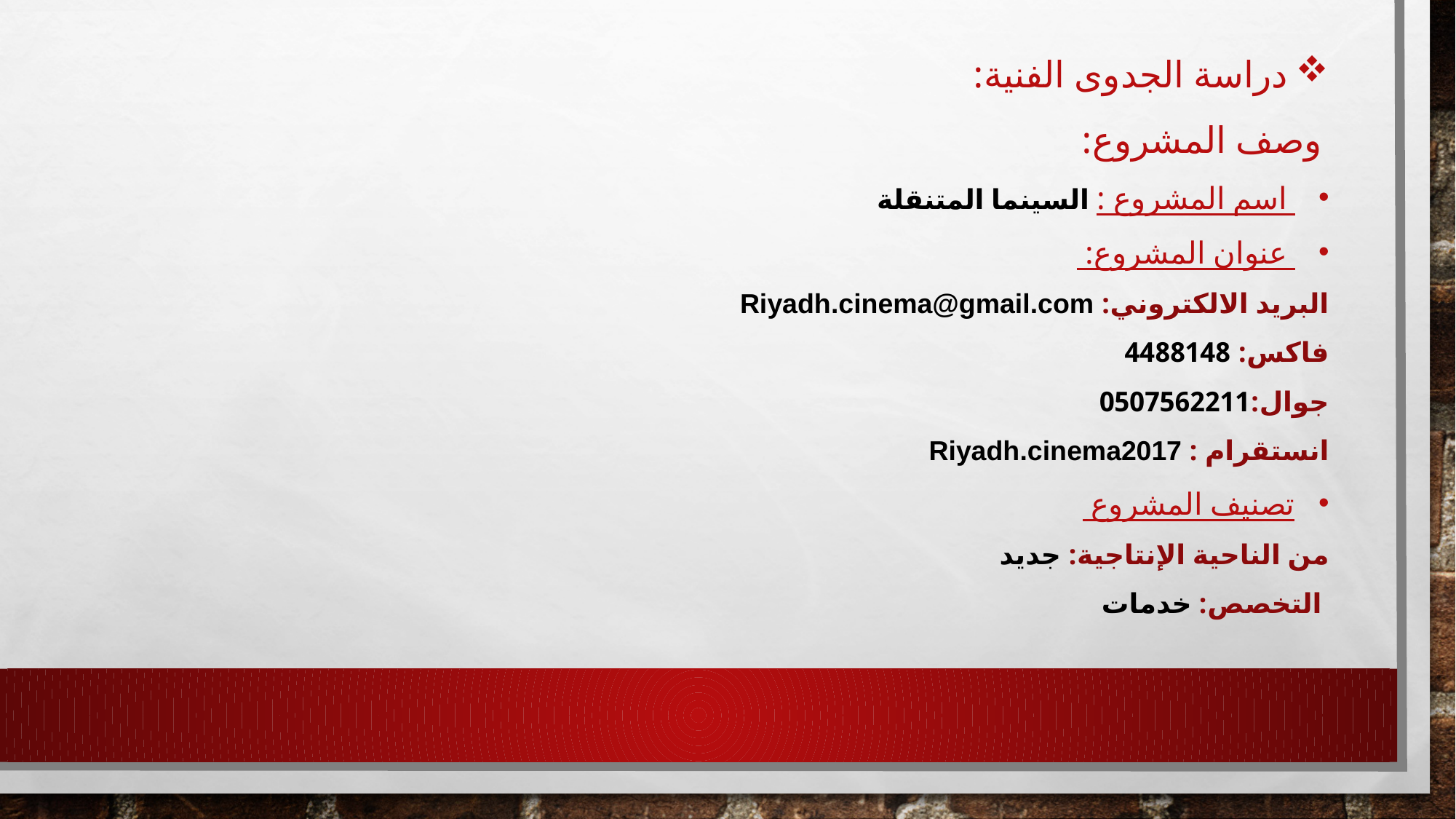

دراسة الجدوى الفنية:
 وصف المشروع:
 اسم المشروع : السينما المتنقلة
 عنوان المشروع:
البريد الالكتروني: Riyadh.cinema@gmail.com
فاكس: 4488148
جوال:0507562211
انستقرام : Riyadh.cinema2017
تصنيف المشروع
من الناحية الإنتاجية: جديد
 التخصص: خدمات